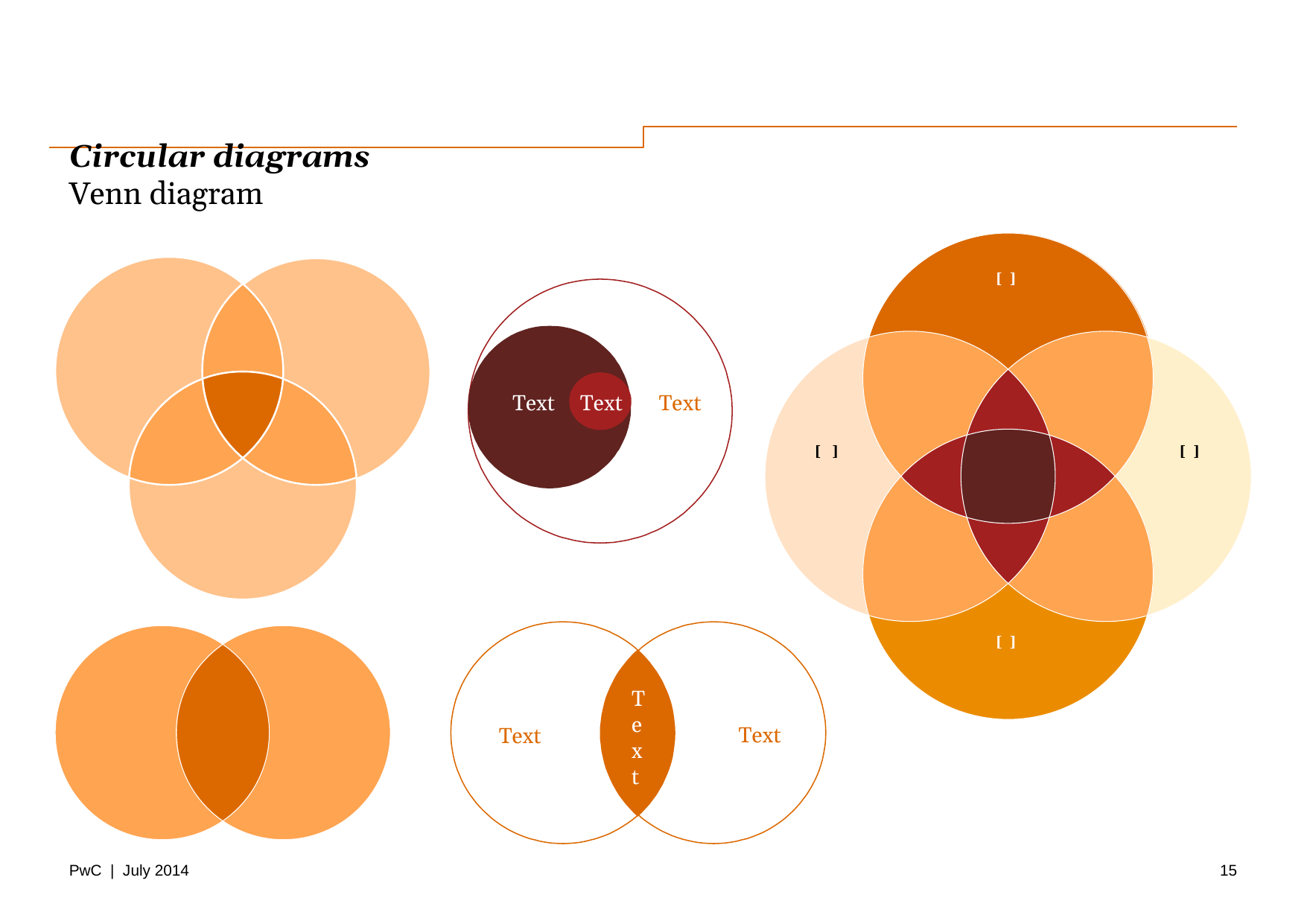

# Circular diagrams Venn diagram

[  ]

[   ]
[  ]
[  ]

Text
Text
Text

Text
Text
T
e
x
t

15